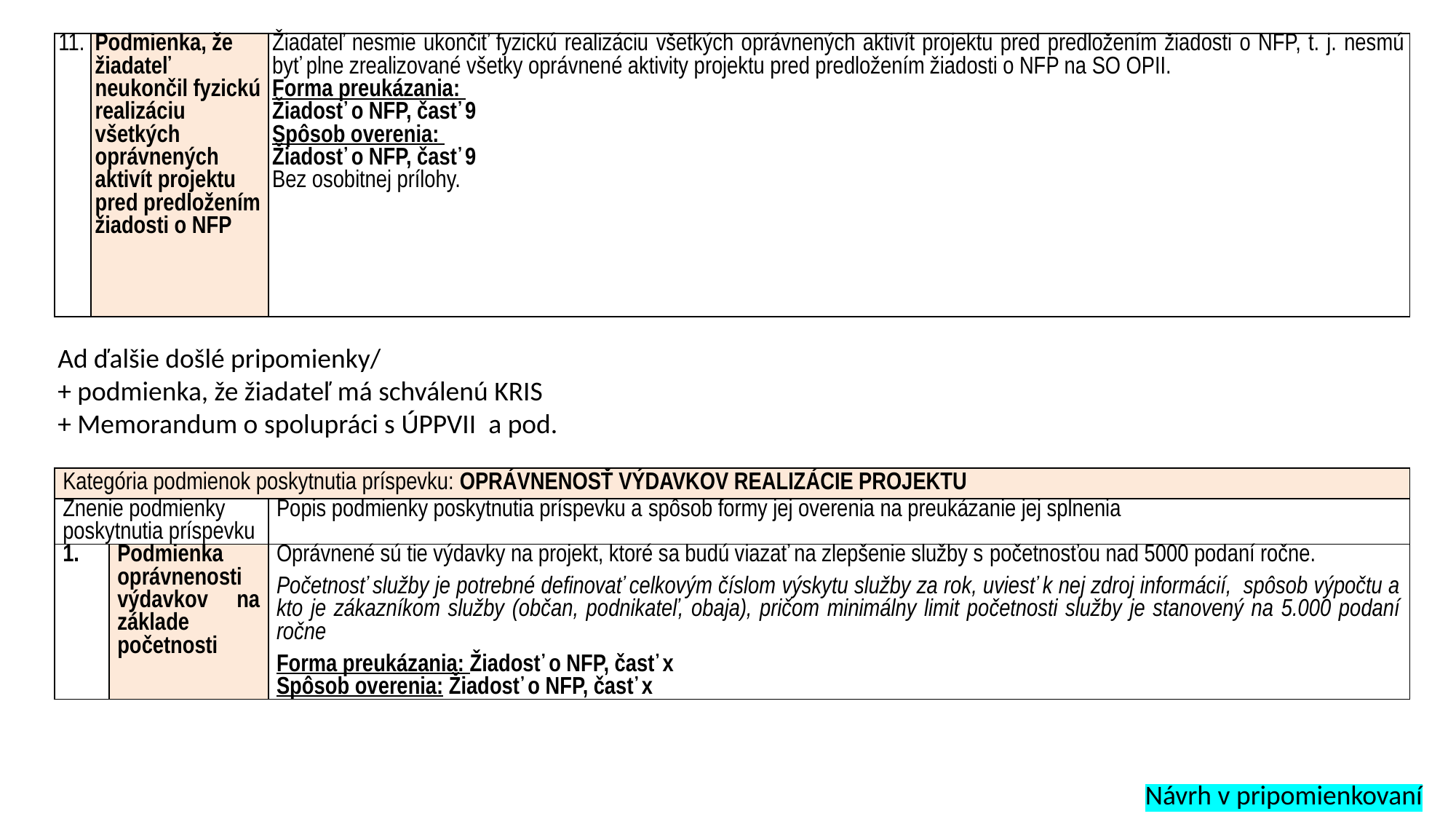

| 11. | Podmienka, že žiadateľ neukončil fyzickú realizáciu všetkých oprávnených aktivít projektu pred predložením žiadosti o NFP | Žiadateľ nesmie ukončiť fyzickú realizáciu všetkých oprávnených aktivít projektu pred predložením žiadosti o NFP, t. j. nesmú byť plne zrealizované všetky oprávnené aktivity projektu pred predložením žiadosti o NFP na SO OPII. Forma preukázania: Žiadosť o NFP, časť 9 Spôsob overenia: Žiadosť o NFP, časť 9 Bez osobitnej prílohy. |
| --- | --- | --- |
Ad ďalšie došlé pripomienky/
+ podmienka, že žiadateľ má schválenú KRIS
+ Memorandum o spolupráci s ÚPPVII  a pod.

| Kategória podmienok poskytnutia príspevku: OPRÁVNENOSŤ VÝDAVKOV REALIZÁCIE PROJEKTU |  |  |
| --- | --- | --- |
| Znenie podmienky poskytnutia príspevku |  | Popis podmienky poskytnutia príspevku a spôsob formy jej overenia na preukázanie jej splnenia |
| 1. | Podmienka oprávnenosti výdavkov na základe početnosti | Oprávnené sú tie výdavky na projekt, ktoré sa budú viazať na zlepšenie služby s početnosťou nad 5000 podaní ročne. Početnosť služby je potrebné definovať celkovým číslom výskytu služby za rok, uviesť k nej zdroj informácií, spôsob výpočtu a kto je zákazníkom služby (občan, podnikateľ, obaja), pričom minimálny limit početnosti služby je stanovený na 5.000 podaní ročne Forma preukázania: Žiadosť o NFP, časť x Spôsob overenia: Žiadosť o NFP, časť x |
Návrh v pripomienkovaní